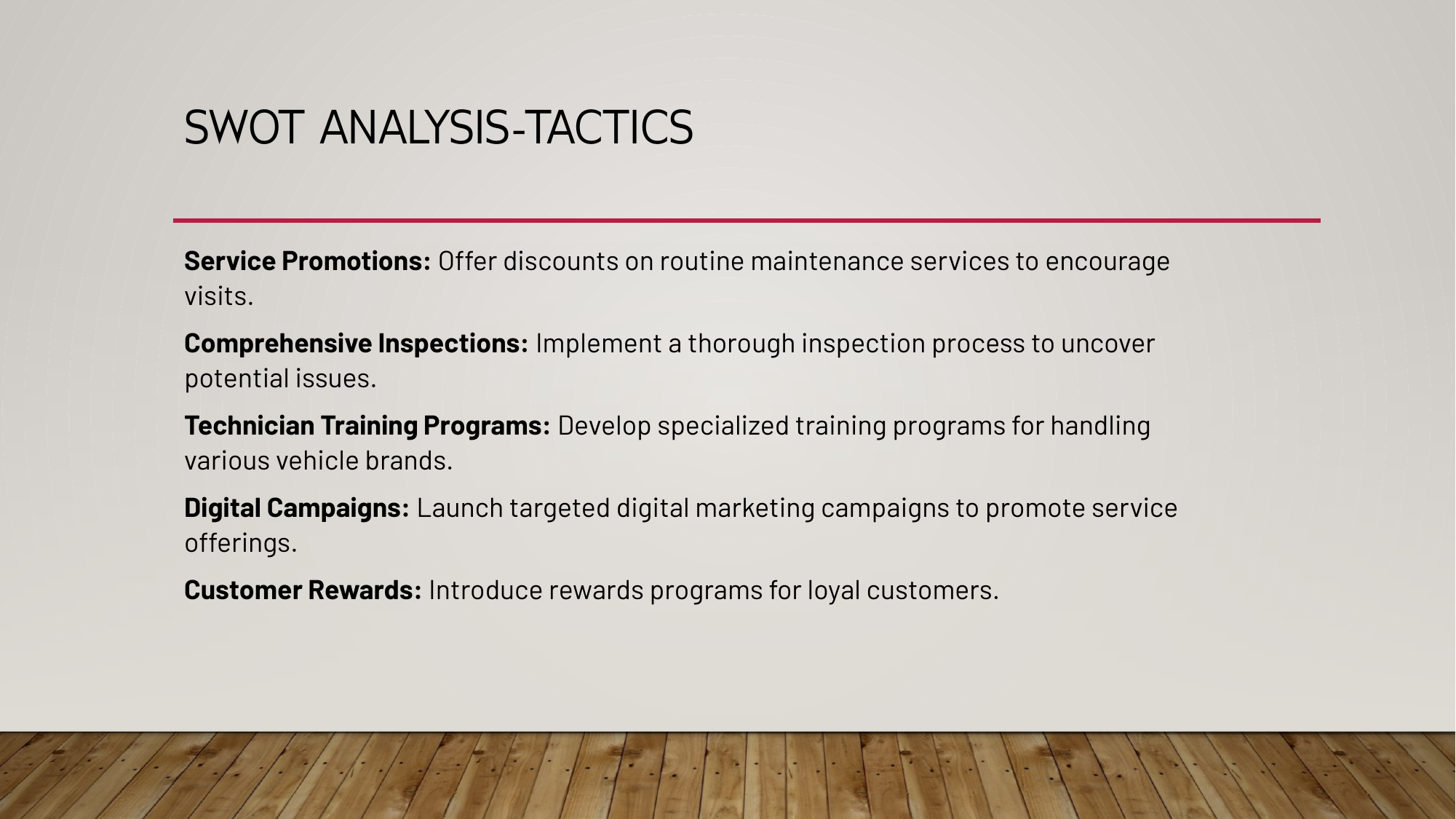

# SWOT Analysis-Tactics
Service Promotions: Offer discounts on routine maintenance services to encourage visits.
Comprehensive Inspections: Implement a thorough inspection process to uncover potential issues.
Technician Training Programs: Develop specialized training programs for handling various vehicle brands.
Digital Campaigns: Launch targeted digital marketing campaigns to promote service offerings.
Customer Rewards: Introduce rewards programs for loyal customers.